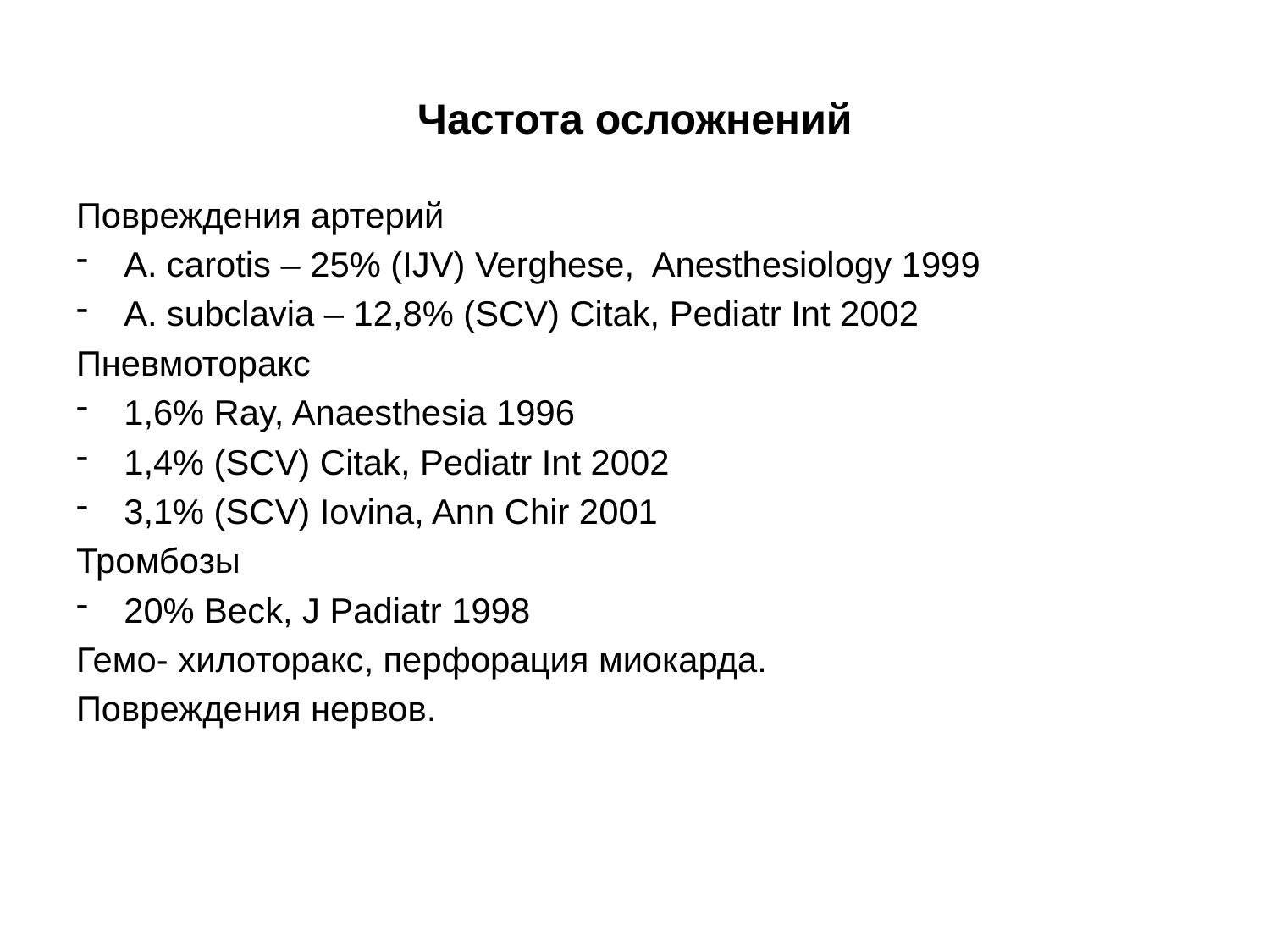

Частота осложнений
Повреждения артерий
A. carotis – 25% (IJV) Verghese,  Anesthesiology 1999
A. subclavia – 12,8% (SCV) Citak, Pediatr Int 2002
Пневмоторакс
1,6% Ray, Anaesthesia 1996
1,4% (SCV) Citak, Pediatr Int 2002
3,1% (SCV) Iovina, Ann Chir 2001
Тромбозы
20% Beck, J Padiatr 1998
Гемо- хилоторакс, перфорация миокарда.
Повреждения нервов.